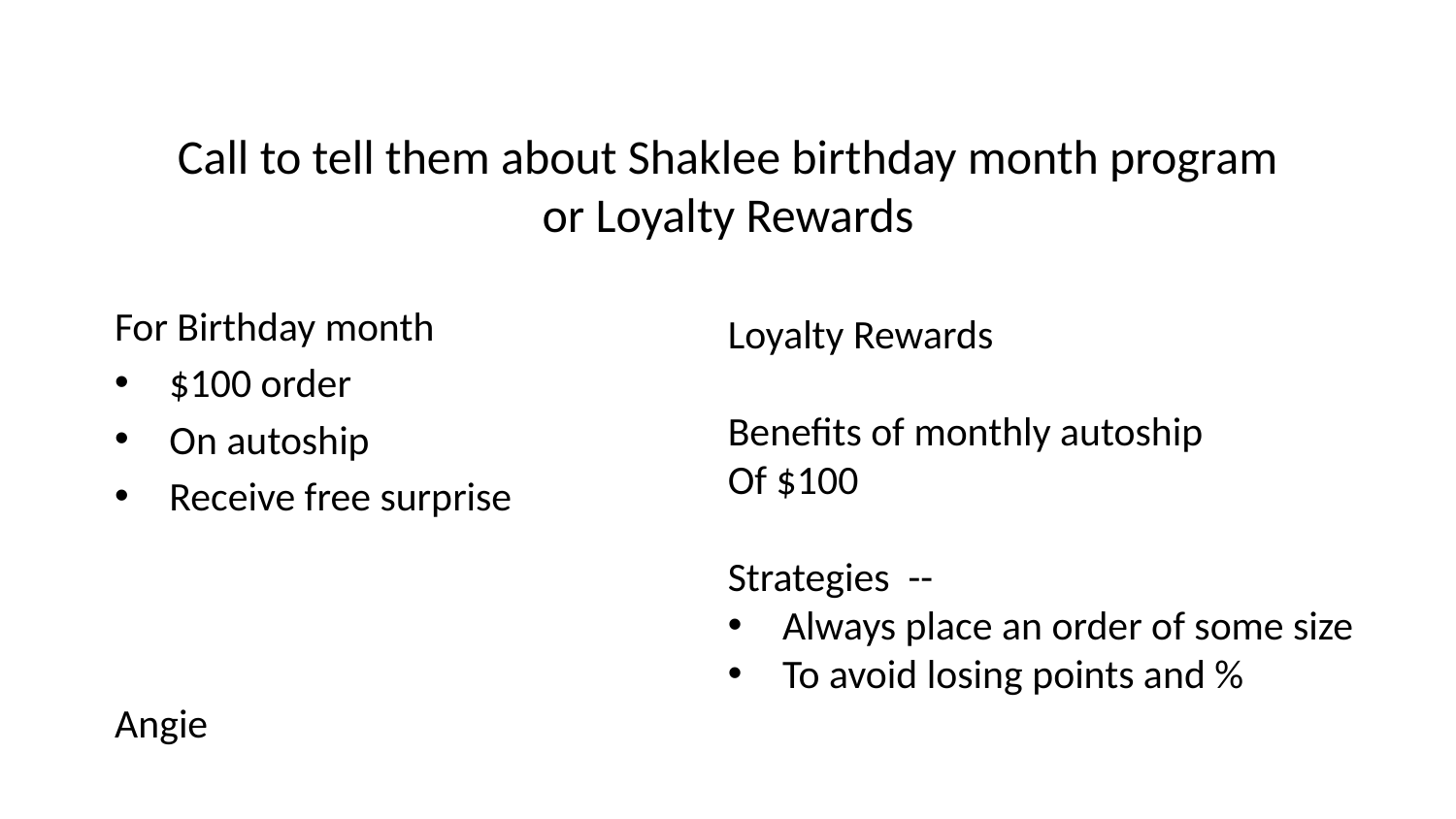

# Call to tell them about Shaklee birthday month program or Loyalty Rewards
For Birthday month
$100 order
On autoship
Receive free surprise

Angie
Loyalty Rewards

Benefits of monthly autoship
Of $100

Strategies  --
Always place an order of some size
To avoid losing points and %